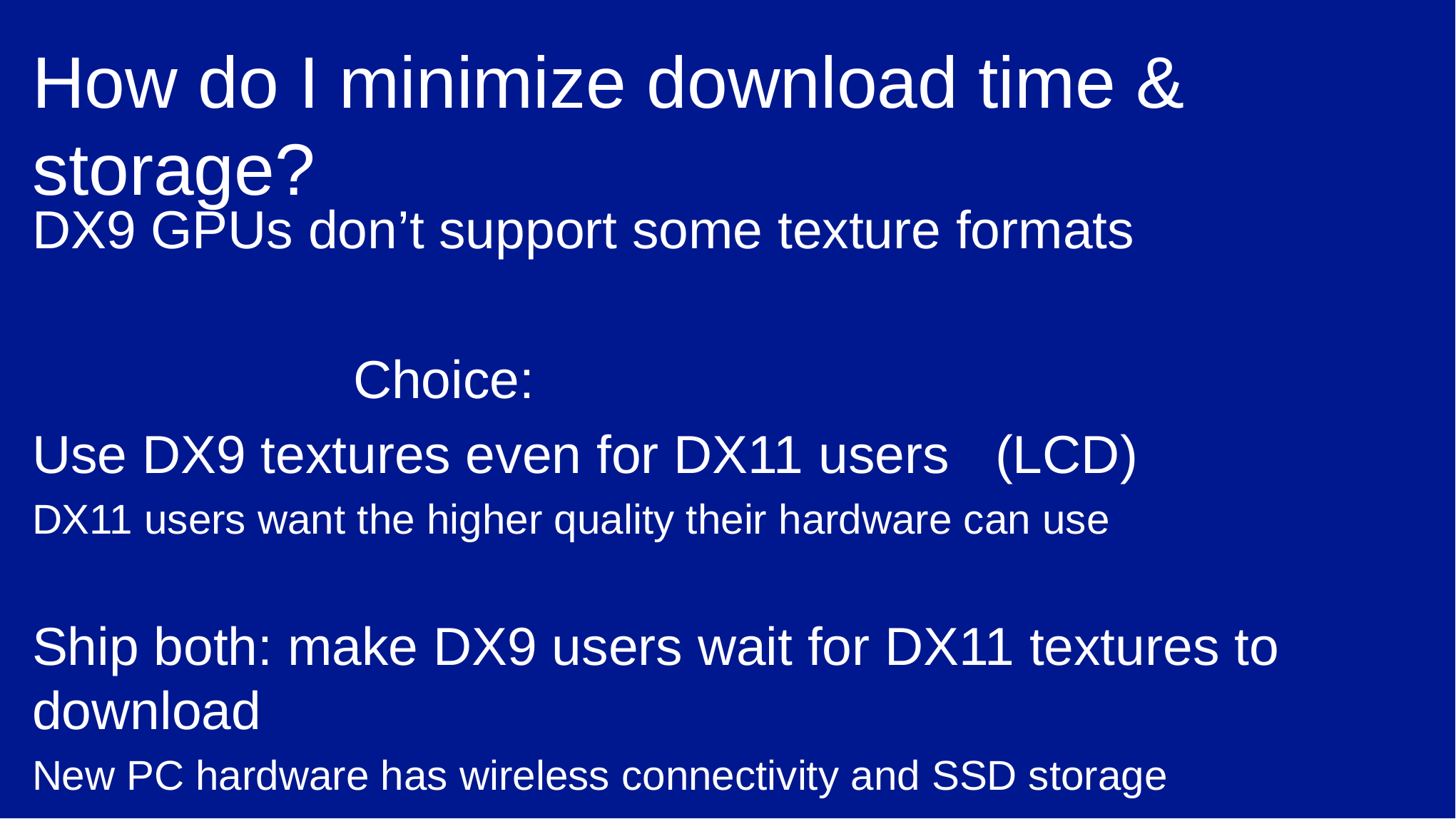

# How do I minimize download time & storage?
DX9 GPUs don’t support some texture formats

			Choice:
Use DX9 textures even for DX11 users	(LCD)
DX11 users want the higher quality their hardware can use

Ship both: make DX9 users wait for DX11 textures to download
New PC hardware has wireless connectivity and SSD storage